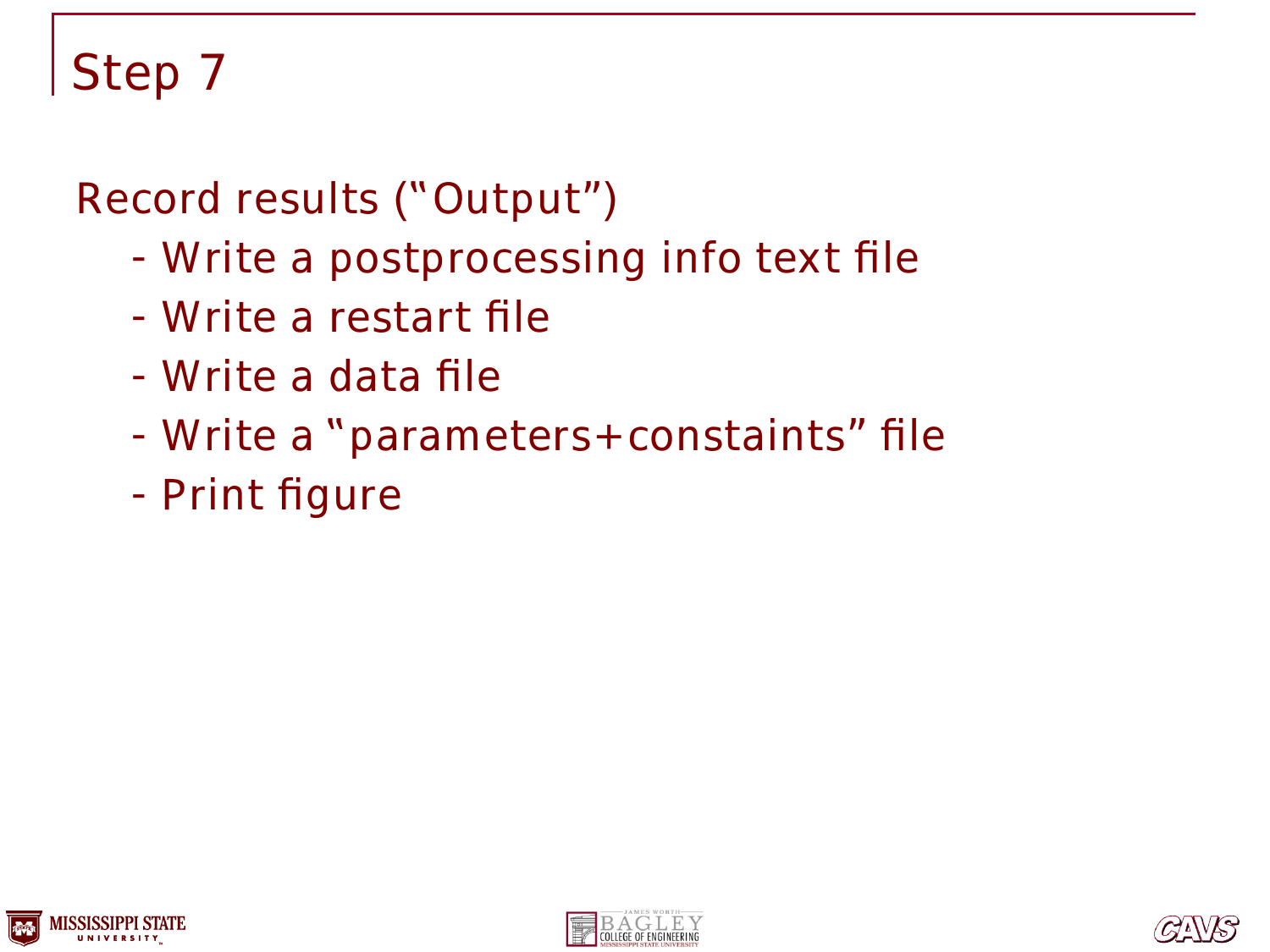

# Step 7
Record results (“Output”)
- Write a postprocessing info text file
- Write a restart file
- Write a data file
- Write a “parameters+constaints” file
- Print figure